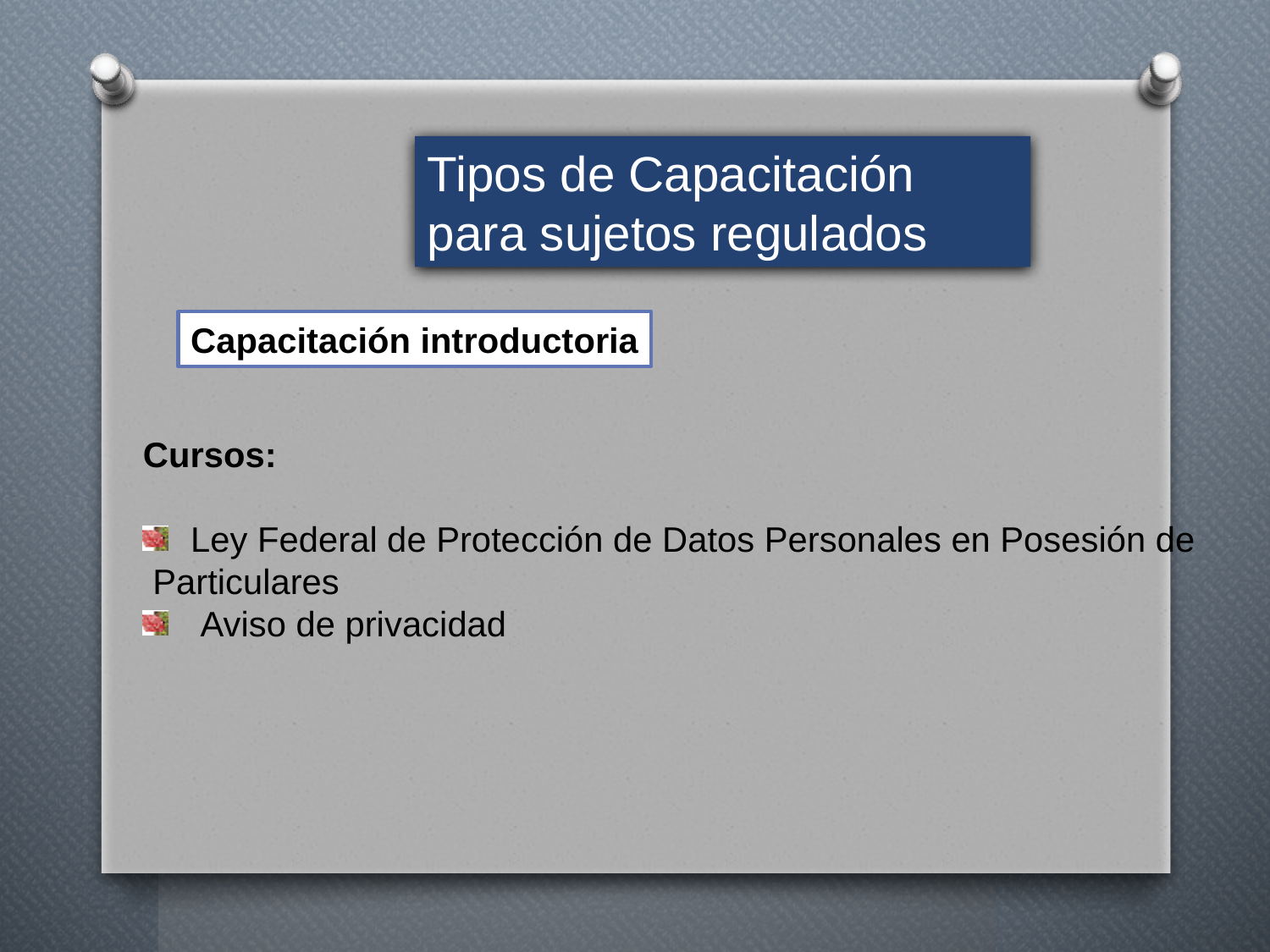

Tipos de Capacitación para sujetos regulados
Capacitación introductoria
Cursos:

Ley Federal de Protección de Datos Personales en Posesión de
 Particulares
 Aviso de privacidad